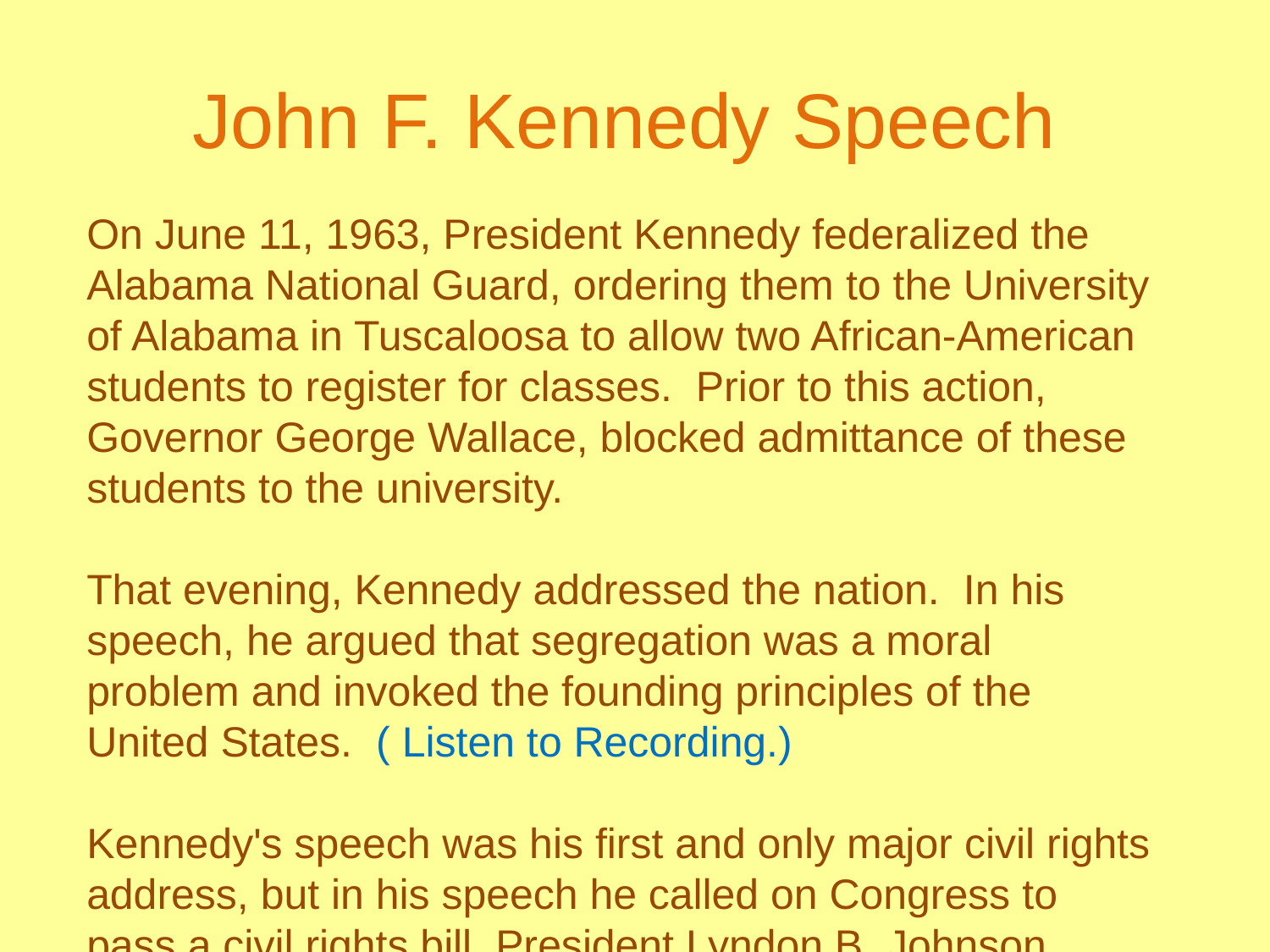

# John F. Kennedy Speech
On June 11, 1963, President Kennedy federalized the Alabama National Guard, ordering them to the University of Alabama in Tuscaloosa to allow two African-American students to register for classes.  Prior to this action, Governor George Wallace, blocked admittance of these students to the university.

That evening, Kennedy addressed the nation.  In his speech, he argued that segregation was a moral problem and invoked the founding principles of the United States.  ( Listen to Recording.)

Kennedy's speech was his first and only major civil rights address, but in his speech he called on Congress to pass a civil rights bill. President Lyndon B. Johnson, invoked his memory to pass the Civil Rights Act of 1964.